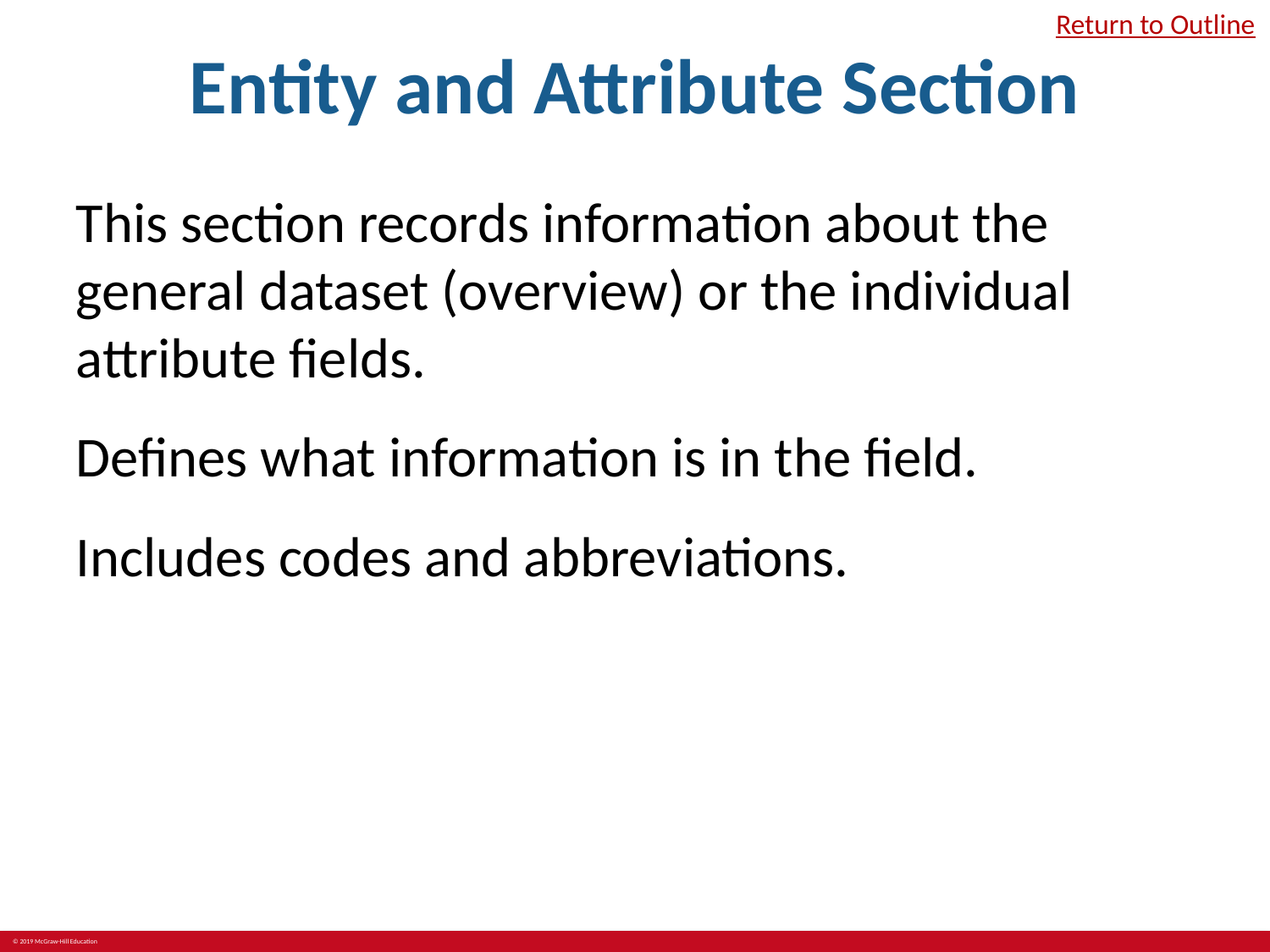

# Entity and Attribute Section
Return to Outline
This section records information about the general dataset (overview) or the individual attribute fields.
Defines what information is in the field.
Includes codes and abbreviations.